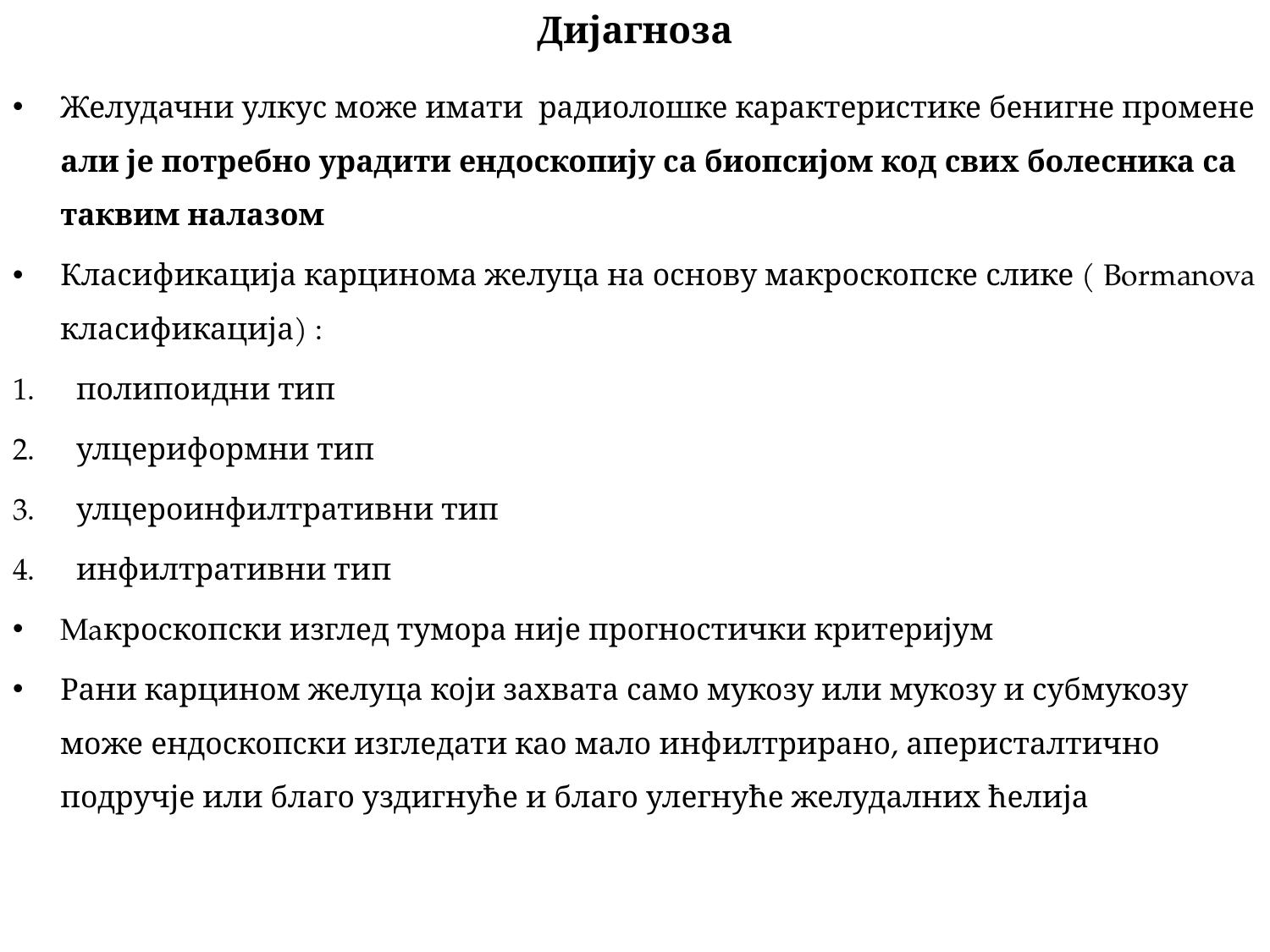

# Дијагноза
Желудачни улкус може имати  радиолошке карактеристике бенигне промене али је потребно урадити ендоскопију са биопсијом код свих болесника са таквим налазом
Класификација карцинома желуца на основу макроскопске слике ( Bormanova класификација) :
полипоидни тип
улцериформни тип
улцероинфилтративни тип
инфилтративни тип
Maкроскопски изглед тумора није прогностички критеријум
Рани карцином желуца који захвата само мукозу или мукозу и субмукозу може ендоскопски изгледати као мало инфилтрирано, аперисталтично подручје или благо уздигнуће и благо улегнуће желудалних ћелија